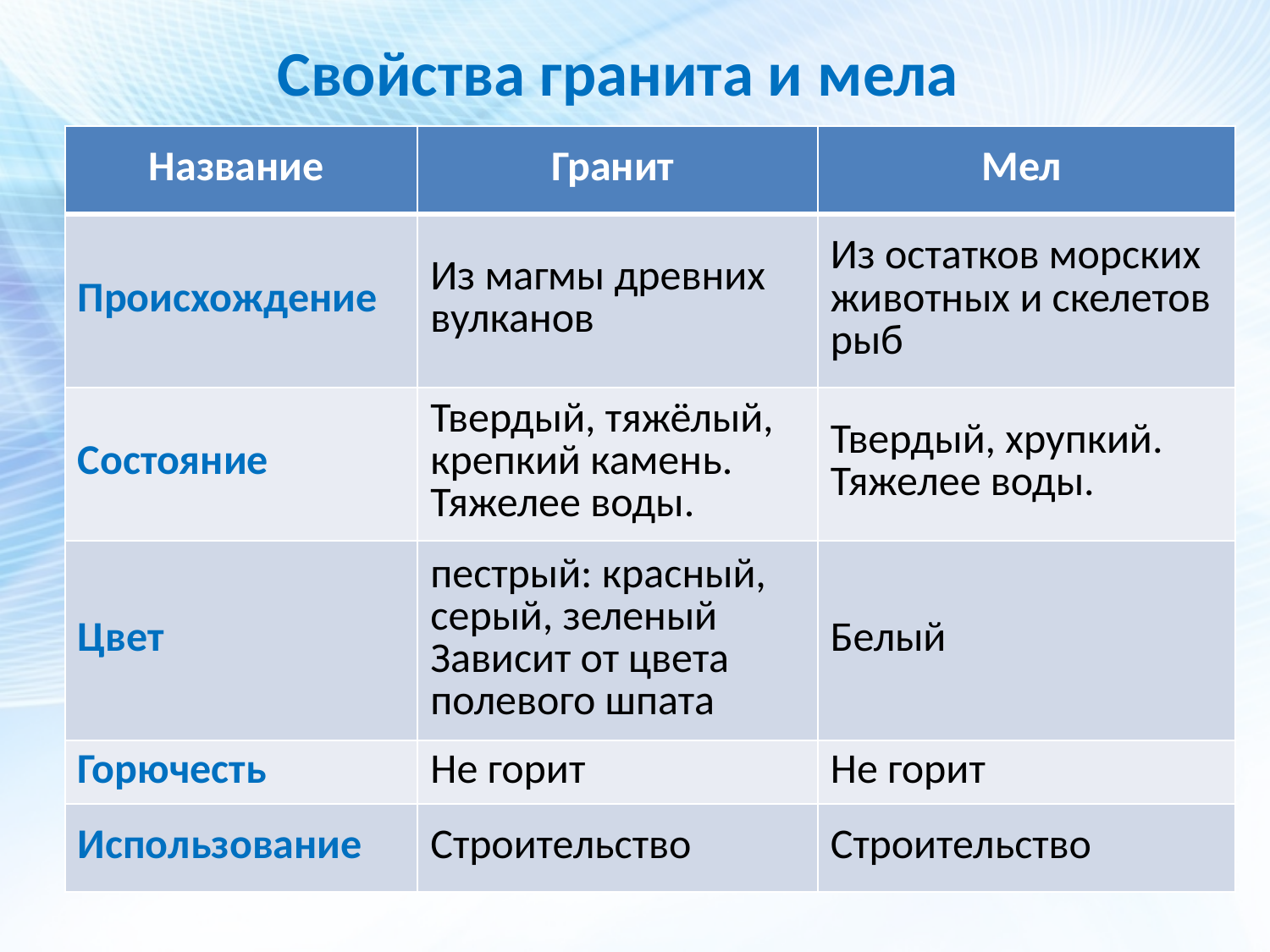

Свойства гранита и мела
| Название | Гранит | Мел |
| --- | --- | --- |
| Происхождение | Из магмы древних вулканов | Из остатков морских животных и скелетов рыб |
| Состояние | Твердый, тяжёлый, крепкий камень. Тяжелее воды. | Твердый, хрупкий. Тяжелее воды. |
| Цвет | пестрый: красный, серый, зеленый Зависит от цвета полевого шпата | Белый |
| Горючесть | Не горит | Не горит |
| Использование | Строительство | Строительство |